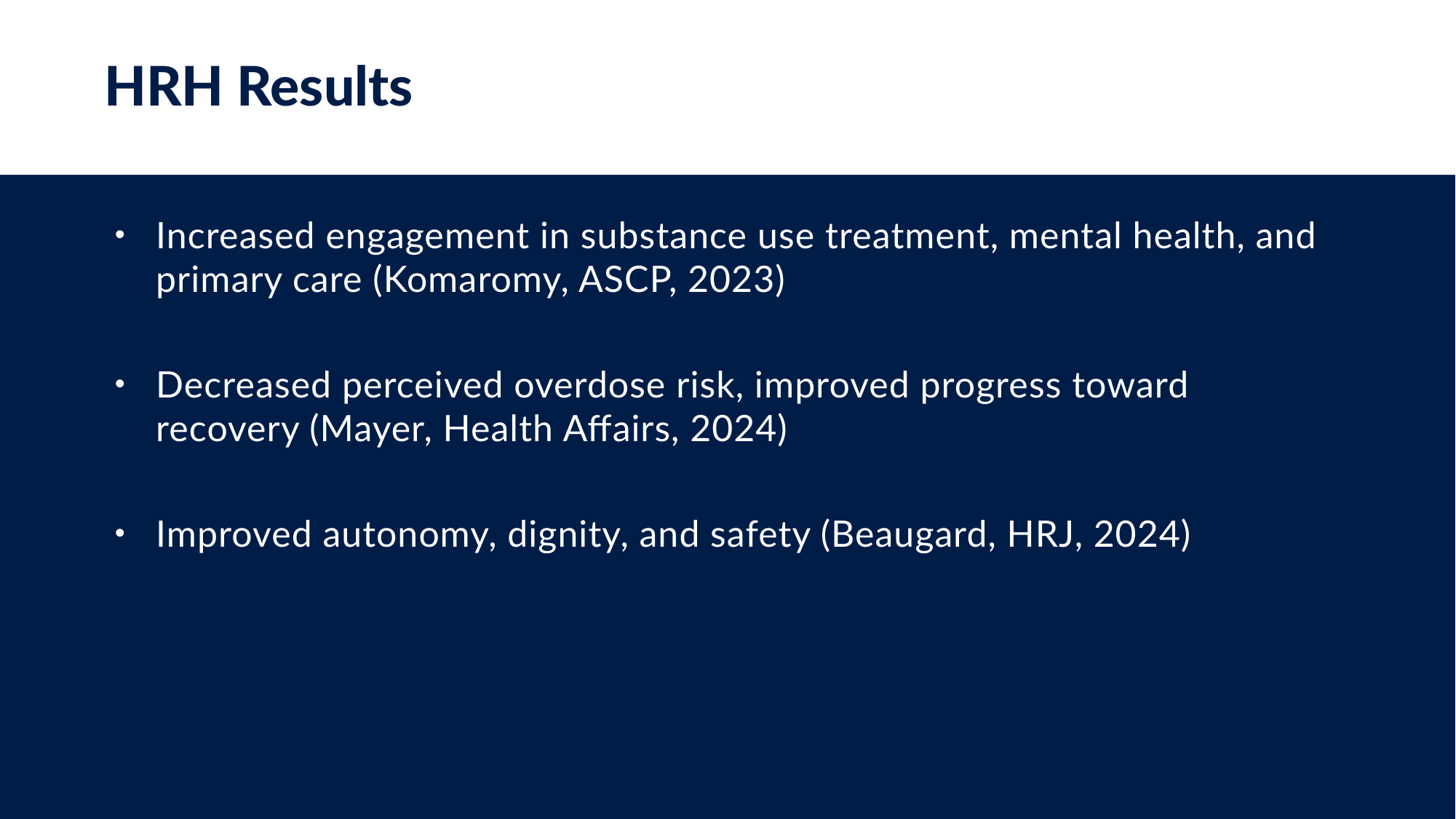

HRH Results
Increased engagement in substance use treatment, mental health, and primary care (Komaromy, ASCP, 2023)

Decreased perceived overdose risk, improved progress toward recovery (Mayer, Health Affairs, 2024)

Improved autonomy, dignity, and safety (Beaugard, HRJ, 2024)